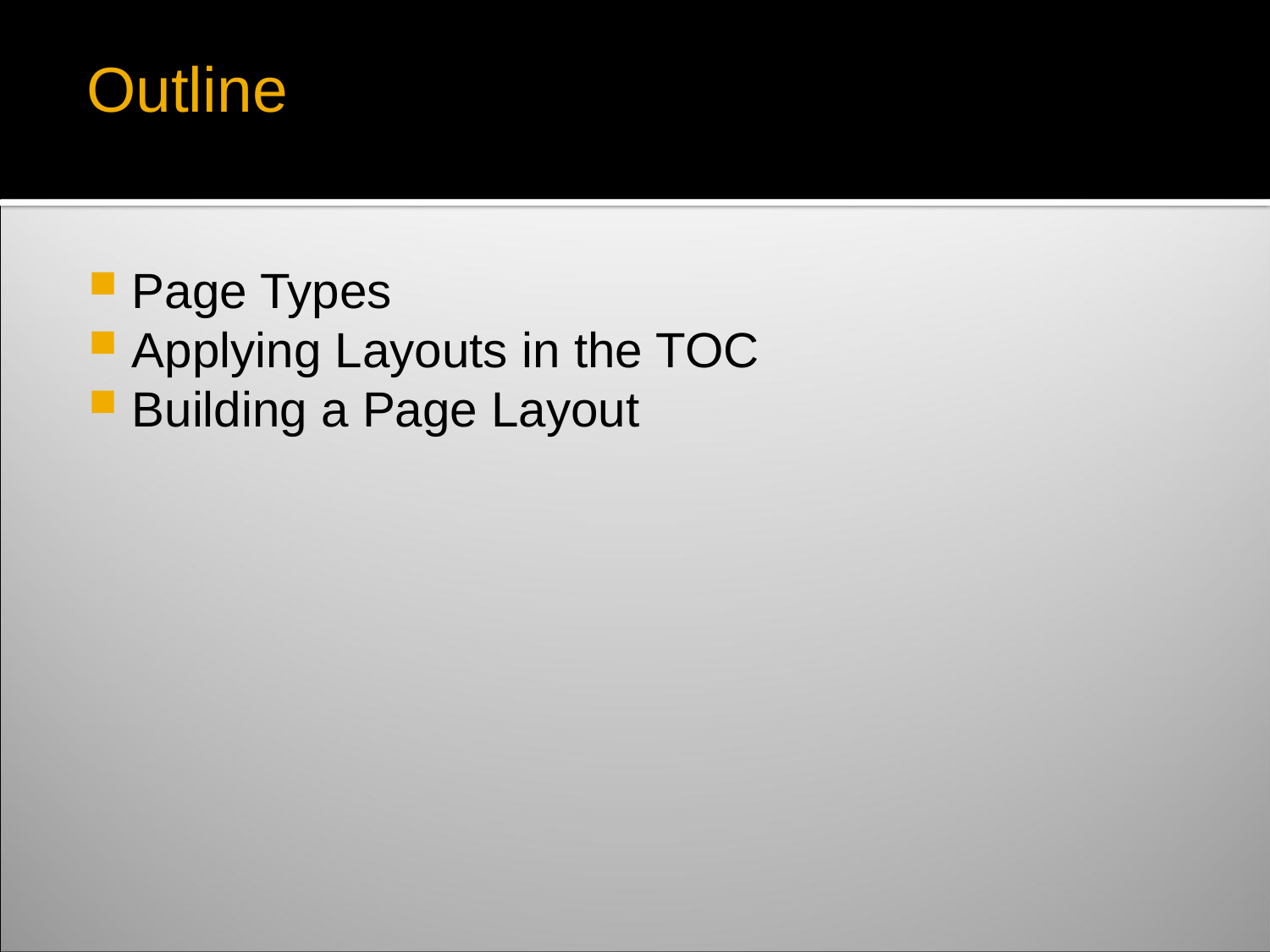

Page Types
Applying Layouts in the TOC
Building a Page Layout

Outline